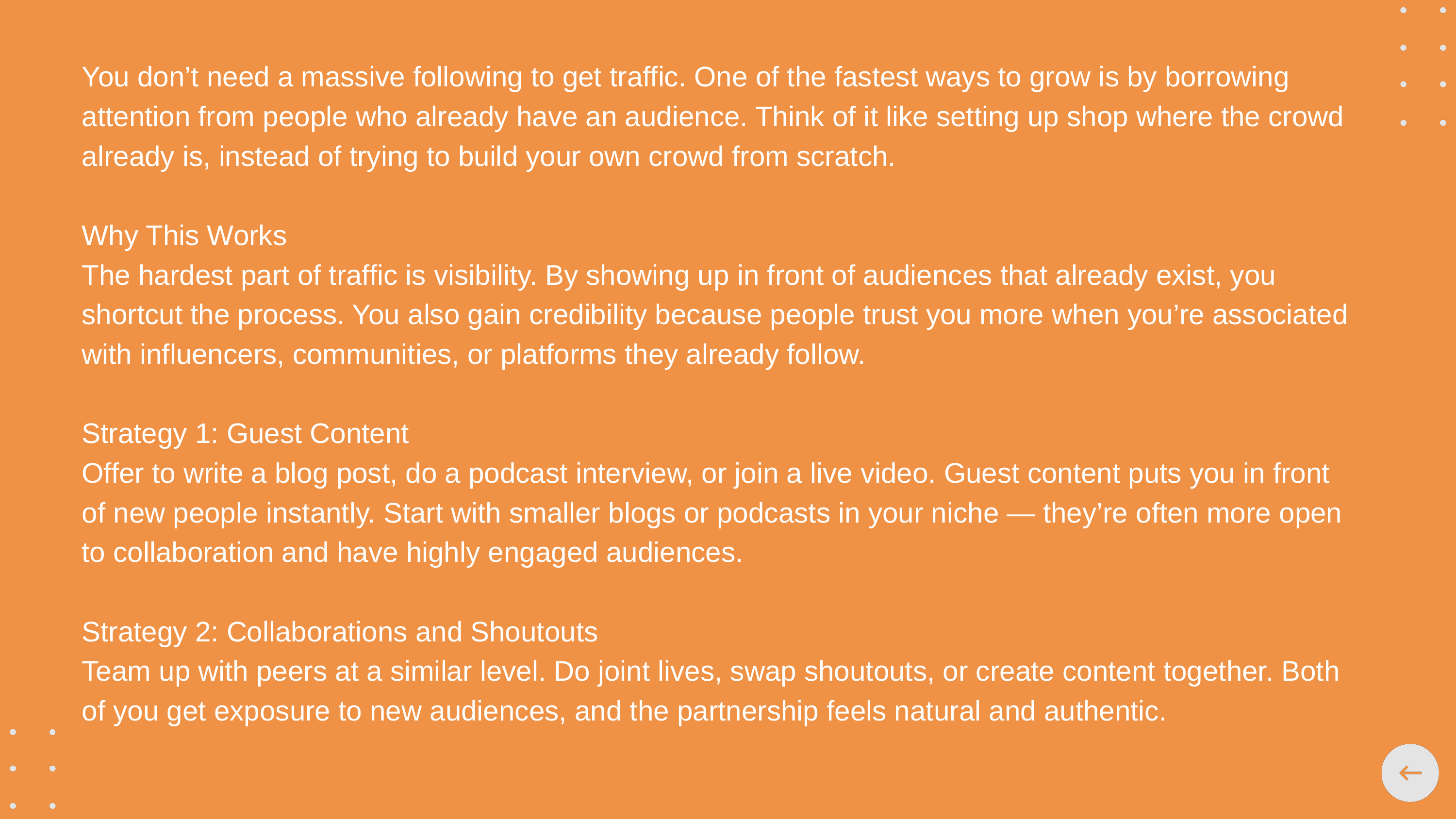

You don’t need a massive following to get traffic. One of the fastest ways to grow is by borrowing attention from people who already have an audience. Think of it like setting up shop where the crowd already is, instead of trying to build your own crowd from scratch.

Why This Works
The hardest part of traffic is visibility. By showing up in front of audiences that already exist, you shortcut the process. You also gain credibility because people trust you more when you’re associated with influencers, communities, or platforms they already follow.

Strategy 1: Guest Content
Offer to write a blog post, do a podcast interview, or join a live video. Guest content puts you in front of new people instantly. Start with smaller blogs or podcasts in your niche — they’re often more open to collaboration and have highly engaged audiences.

Strategy 2: Collaborations and Shoutouts
Team up with peers at a similar level. Do joint lives, swap shoutouts, or create content together. Both of you get exposure to new audiences, and the partnership feels natural and authentic.